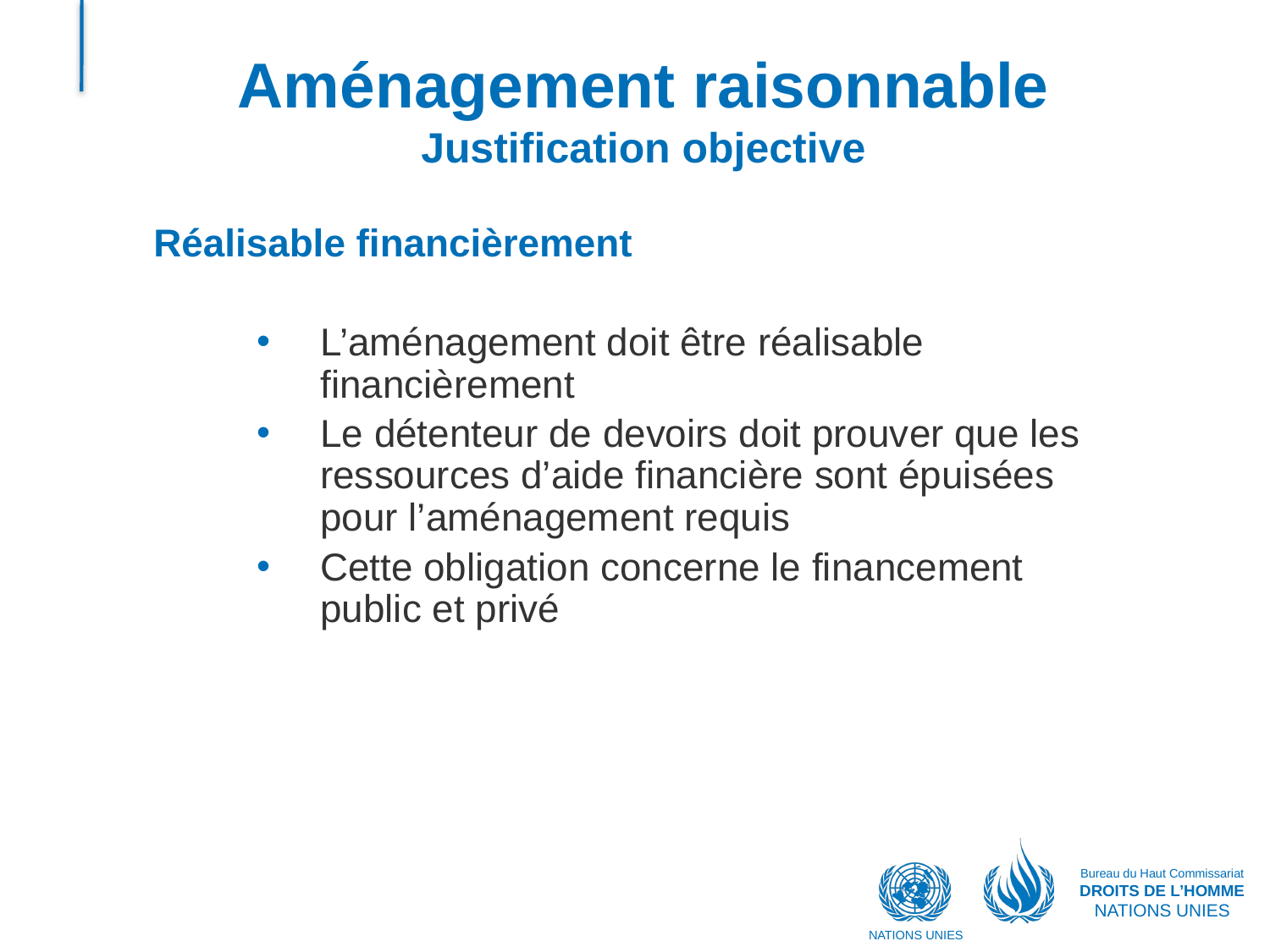

# Aménagement raisonnable Justification objective
Réalisable financièrement

L’aménagement doit être réalisable financièrement
Le détenteur de devoirs doit prouver que les ressources d’aide financière sont épuisées pour l’aménagement requis
Cette obligation concerne le financement public et privé
Bureau du Haut Commissariat
DROITS DE L’HOMME
NATIONS UNIES
NATIONS UNIES